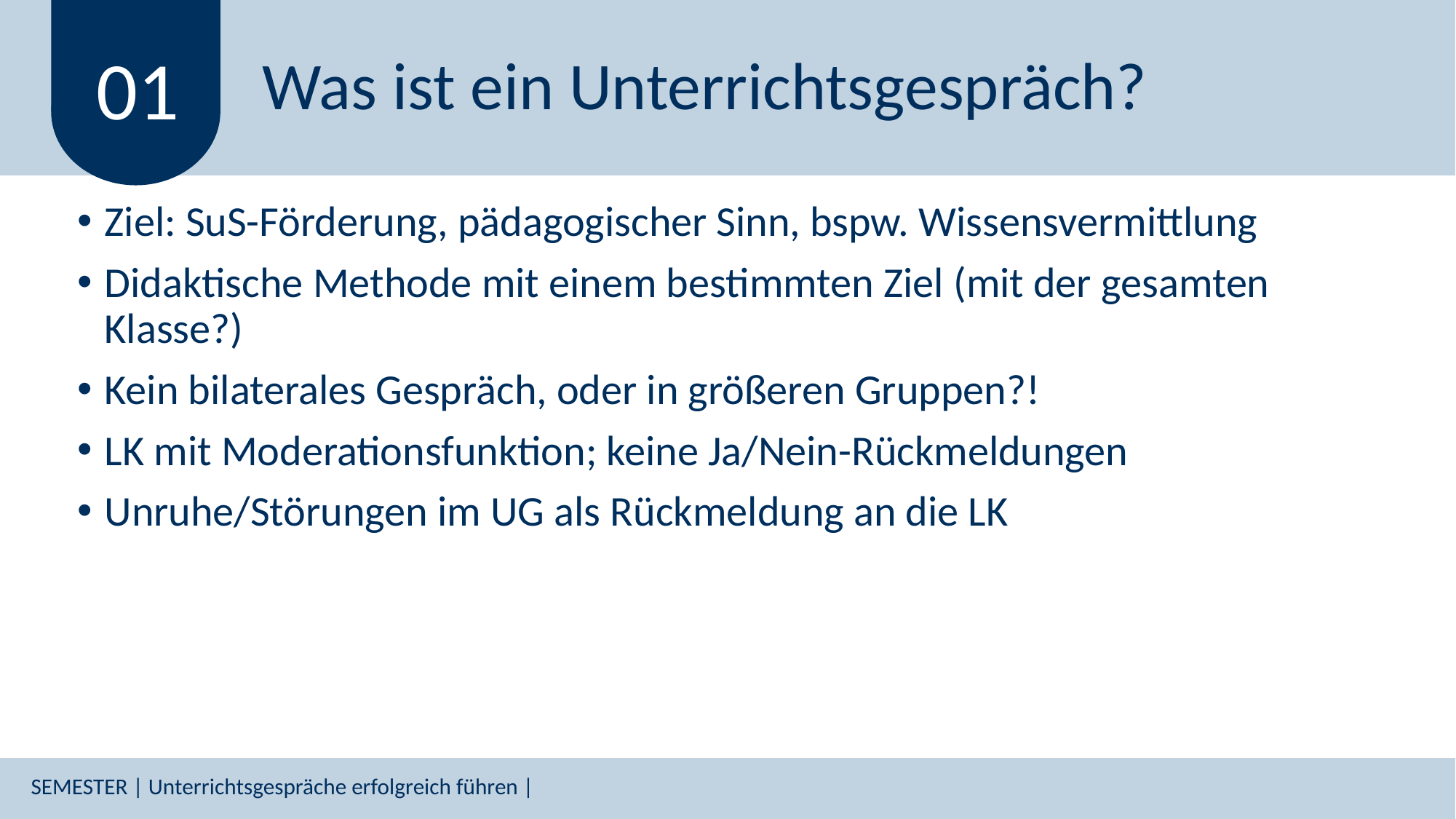

# Was ist ein Unterrichtsgespräch?
01
Ziel: SuS-Förderung, pädagogischer Sinn, bspw. Wissensvermittlung
Didaktische Methode mit einem bestimmten Ziel (mit der gesamten Klasse?)
Kein bilaterales Gespräch, oder in größeren Gruppen?!
LK mit Moderationsfunktion; keine Ja/Nein-Rückmeldungen
Unruhe/Störungen im UG als Rückmeldung an die LK

SEMESTER | Unterrichtsgespräche erfolgreich führen |